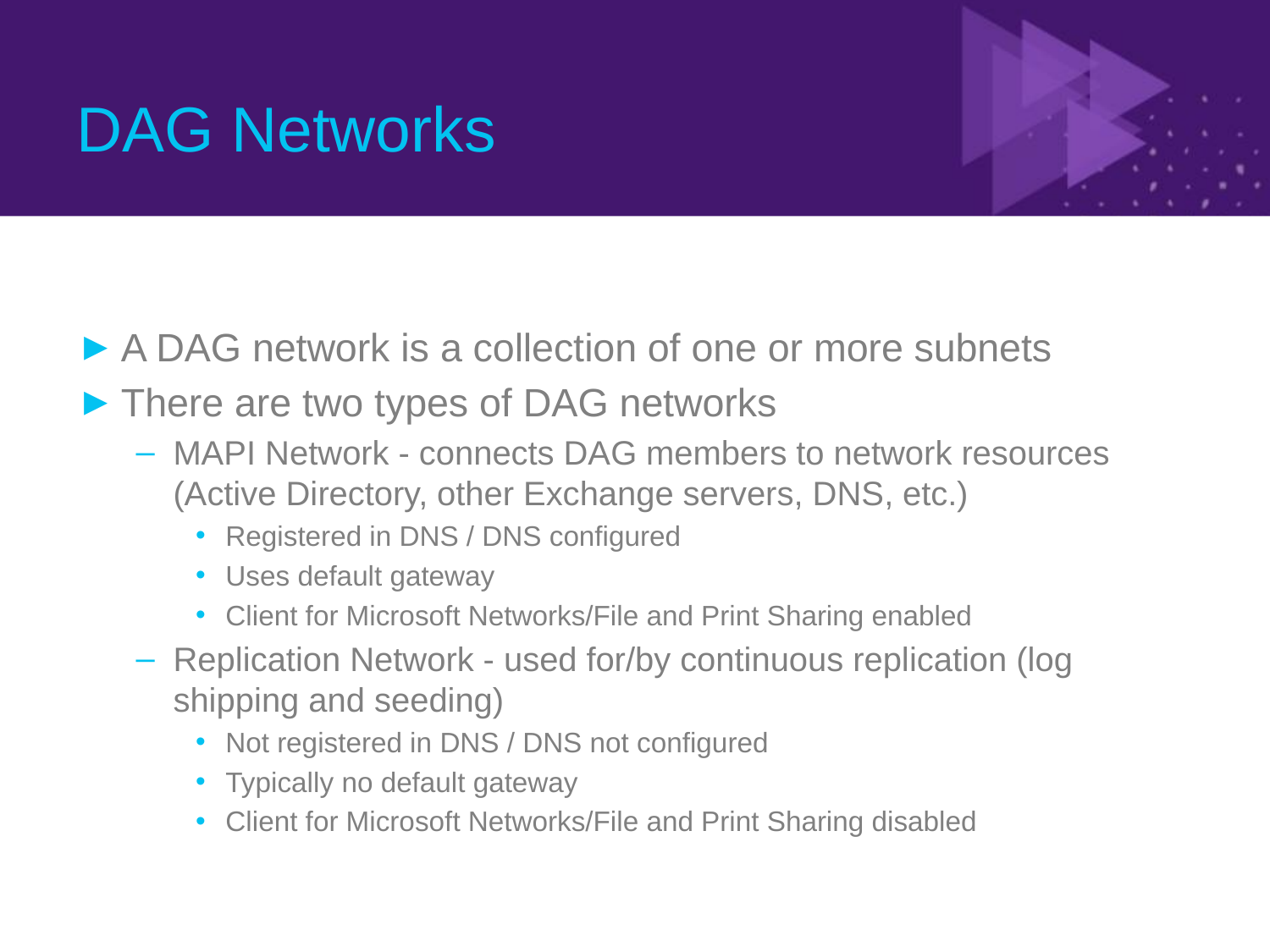

# DAG Networks
A DAG network is a collection of one or more subnets
There are two types of DAG networks
MAPI Network - connects DAG members to network resources (Active Directory, other Exchange servers, DNS, etc.)
Registered in DNS / DNS configured
Uses default gateway
Client for Microsoft Networks/File and Print Sharing enabled
Replication Network - used for/by continuous replication (log shipping and seeding)
Not registered in DNS / DNS not configured
Typically no default gateway
Client for Microsoft Networks/File and Print Sharing disabled